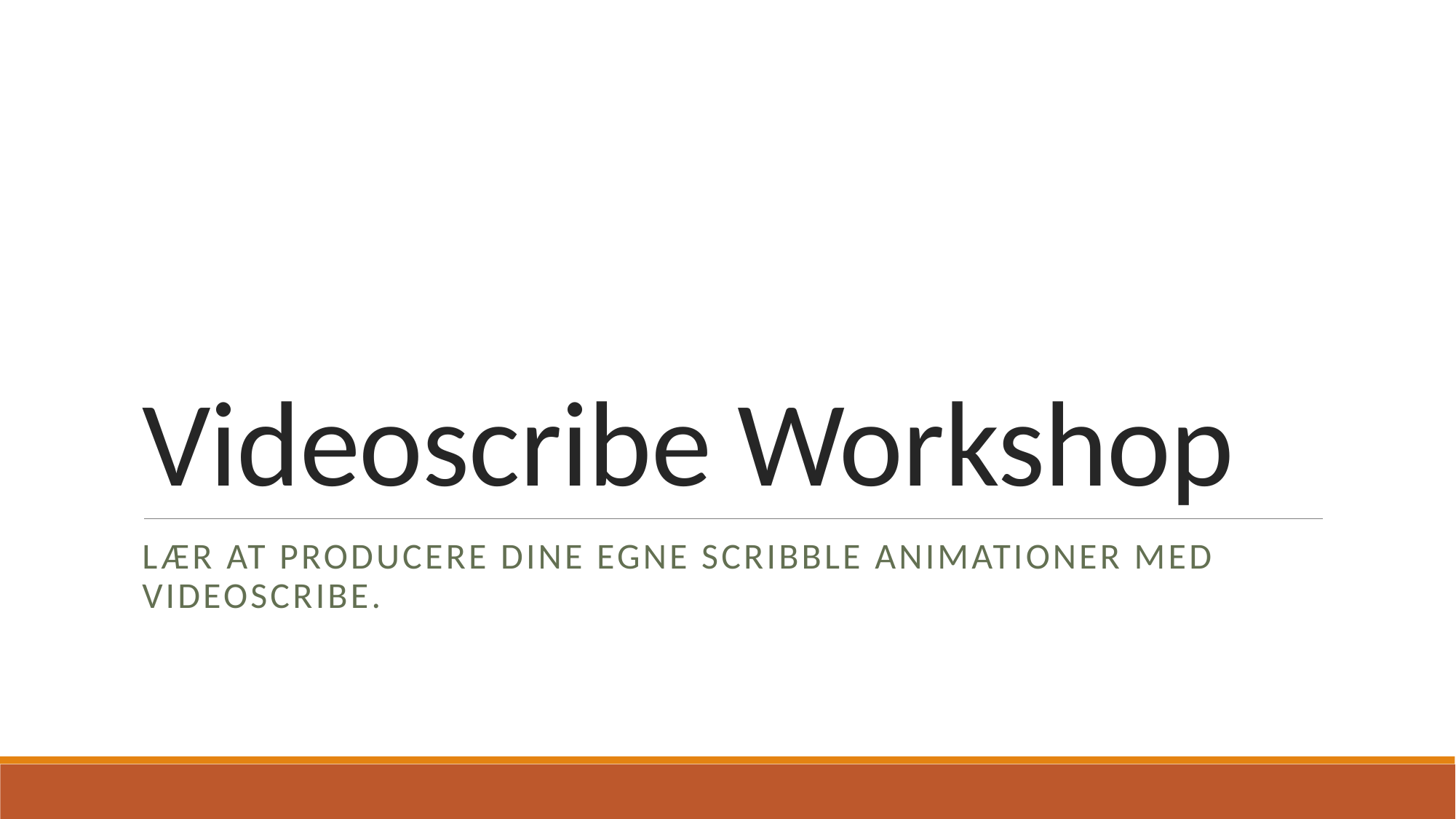

# Videoscribe Workshop
Lær at producere dine egne scribble animationer med Videoscribe.